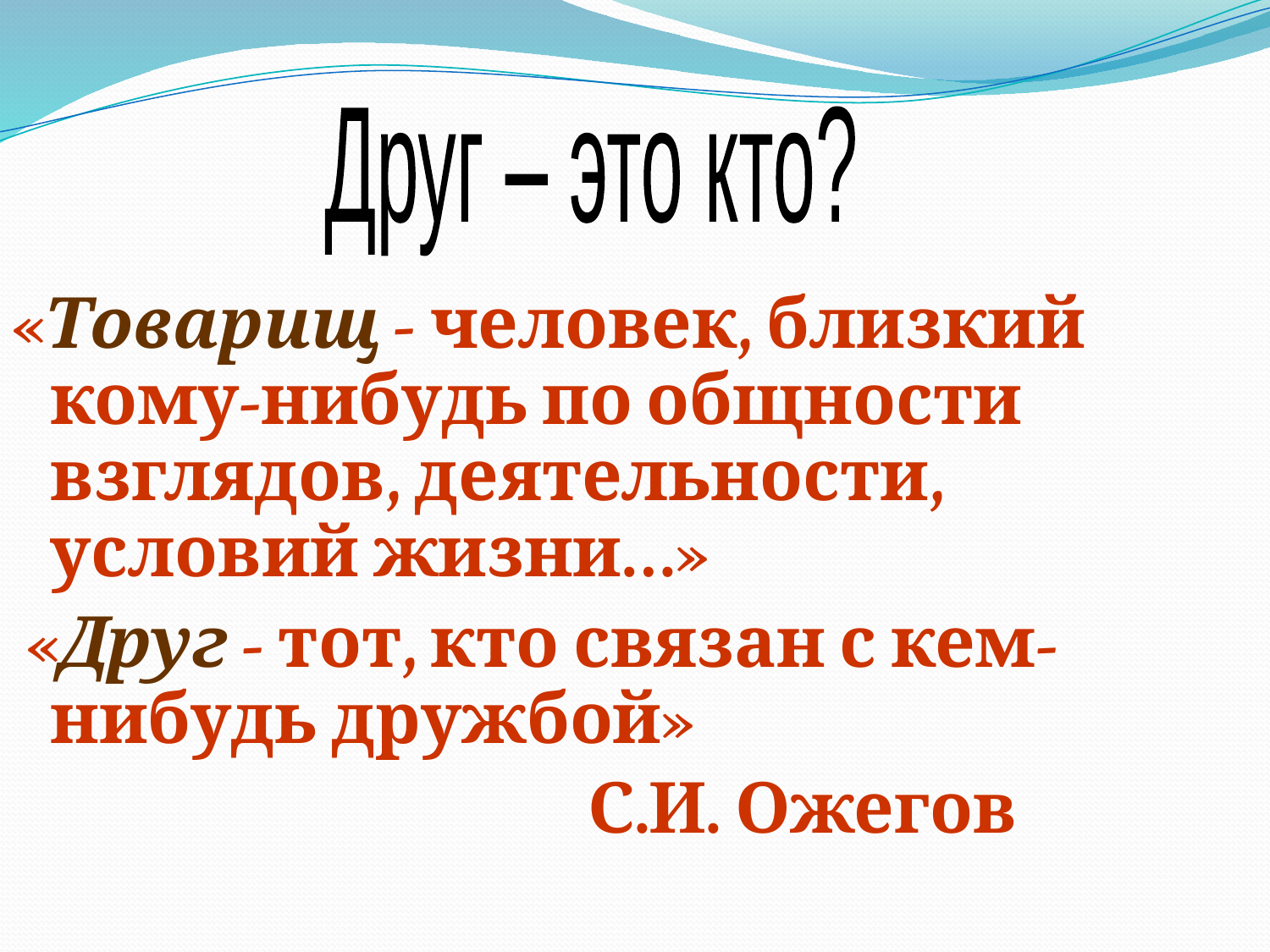

Друг – это кто?
«Товарищ - человек, близкий кому-нибудь по общности взглядов, деятельности, условий жизни…»
 «Друг - тот, кто связан с кем-нибудь дружбой»
                                        С.И. Ожегов